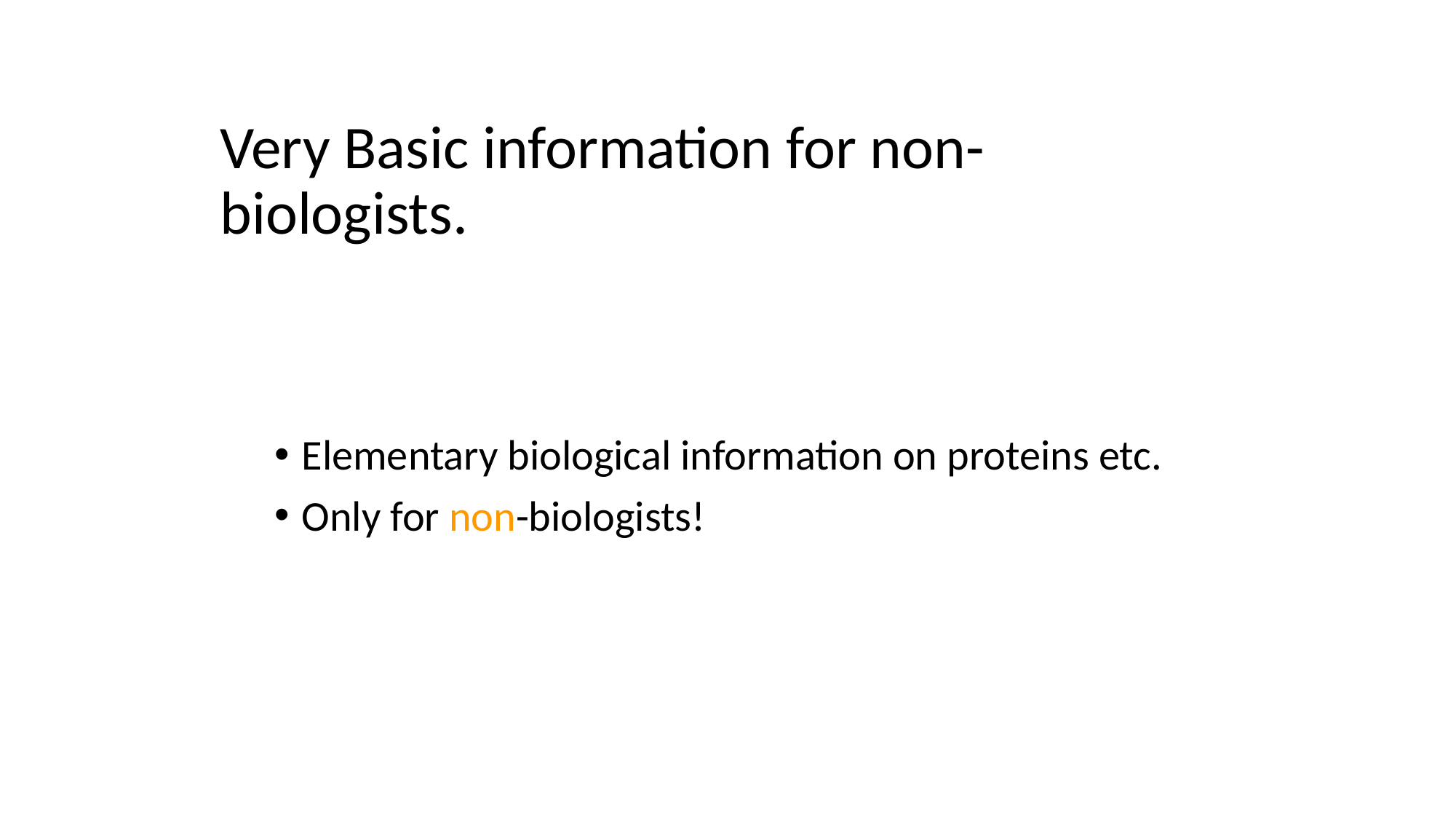

# Very Basic information for non-biologists.
Elementary biological information on proteins etc.
Only for non-biologists!